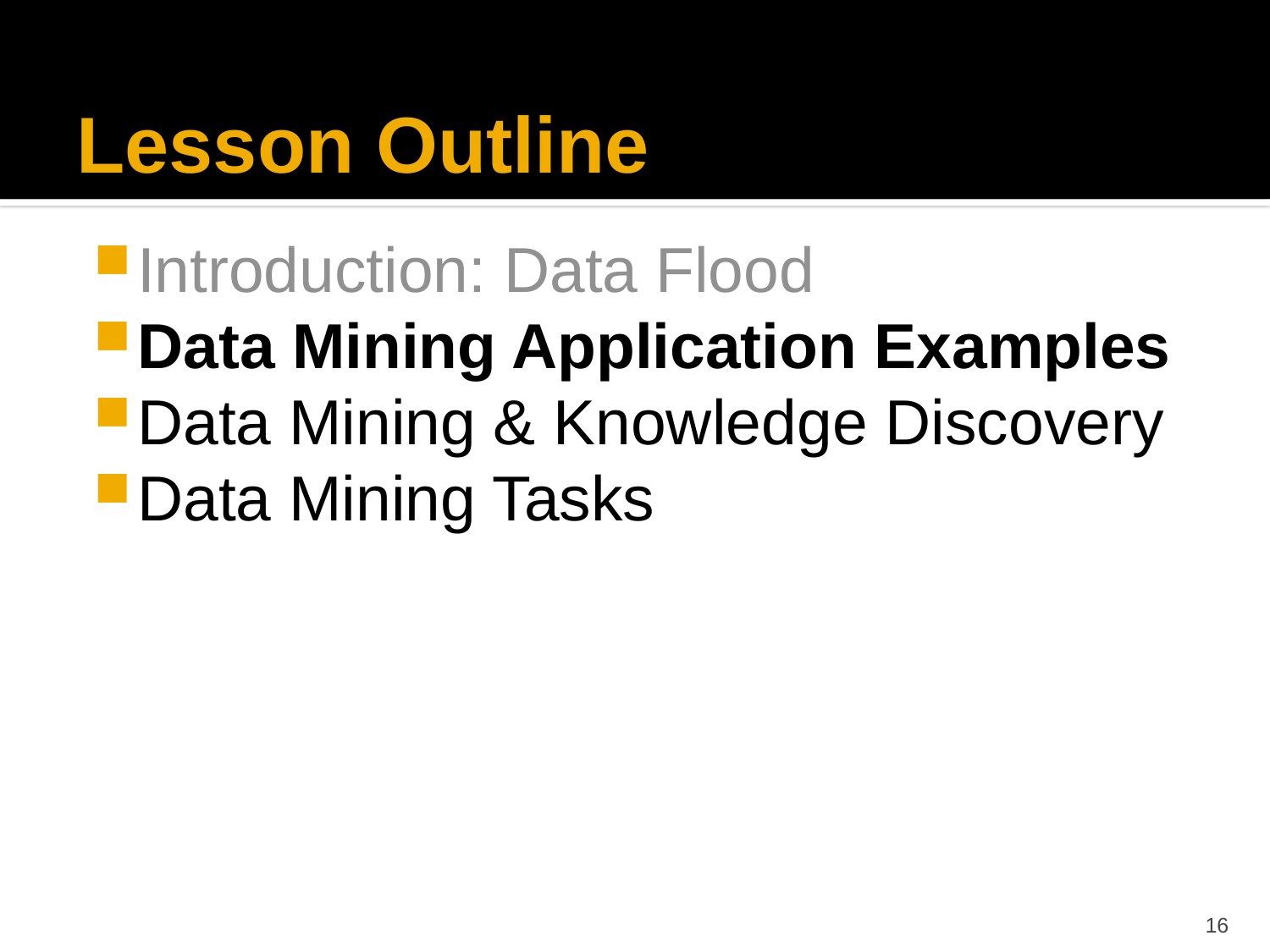

# Lesson Outline
Introduction: Data Flood
Data Mining Application Examples
Data Mining & Knowledge Discovery
Data Mining Tasks
16